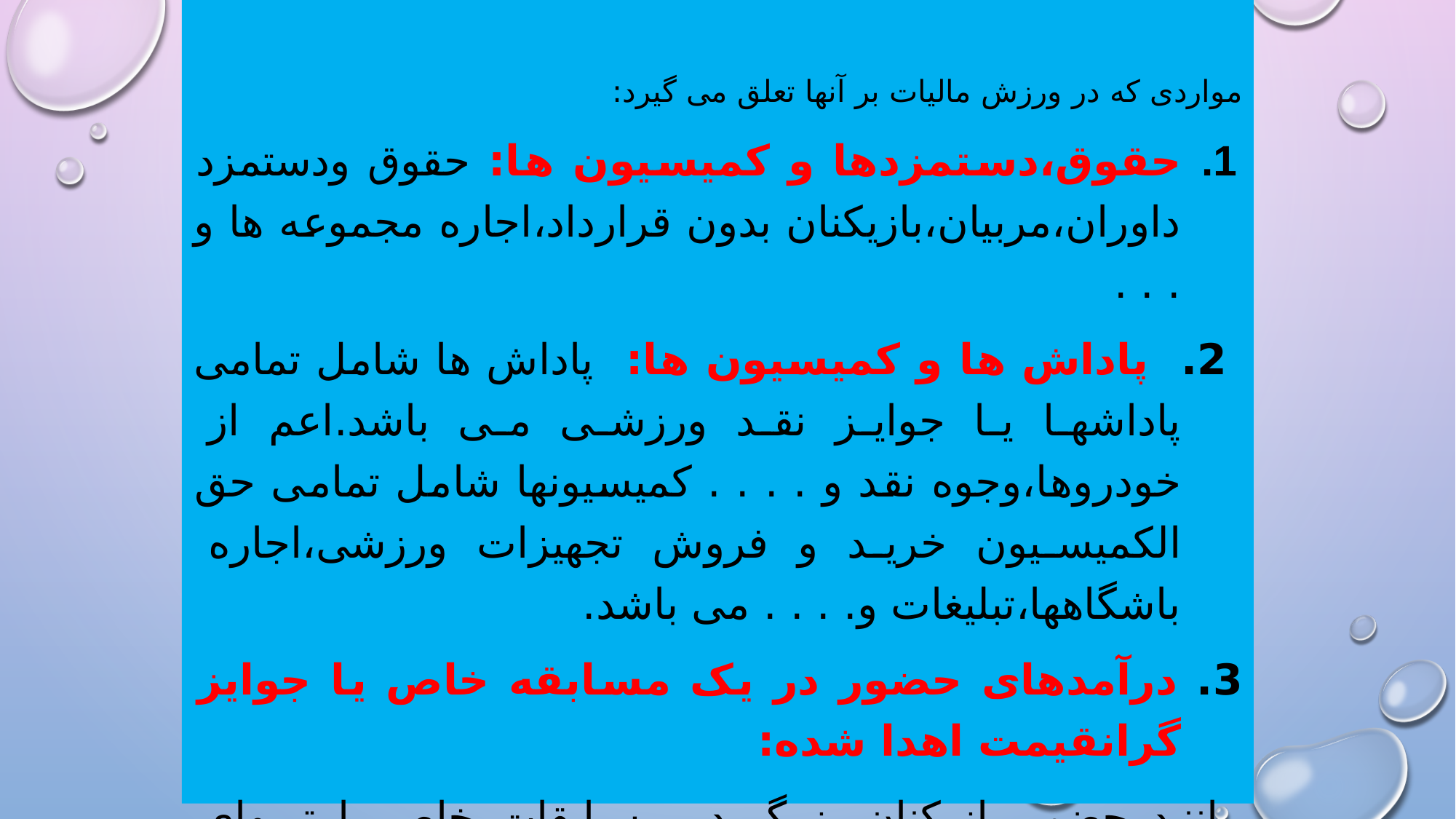

مواردی که در ورزش مالیات بر آنها تعلق می گیرد:
حقوق،دستمزدها و کمیسیون ها: حقوق ودستمزد داوران،مربیان،بازیکنان بدون قرارداد،اجاره مجموعه ها و . . .
 2.  پاداش ها و کمیسیون ها:  پاداش ها شامل تمامی پاداشها یا جوایز نقد ورزشی می باشد.اعم از خودروها،وجوه نقد و . . . . کمیسیونها شامل تمامی حق الکمیسیون خرید و فروش تجهیزات ورزشی،اجاره باشگاهها،تبلیغات و. . . . می باشد.
3. درآمدهای حضور در یک مسابقه خاص یا جوایز گرانقیمت اهدا شده:
مانند حضور بازیکنان بزرگ در مسابقات خاص یا تیمهای بزرگ در بازیهای دوستانه خاص. یا جوایز گرانقیمت در مسابقات خاص مانند تنیس یا گلف یا اسب سواری